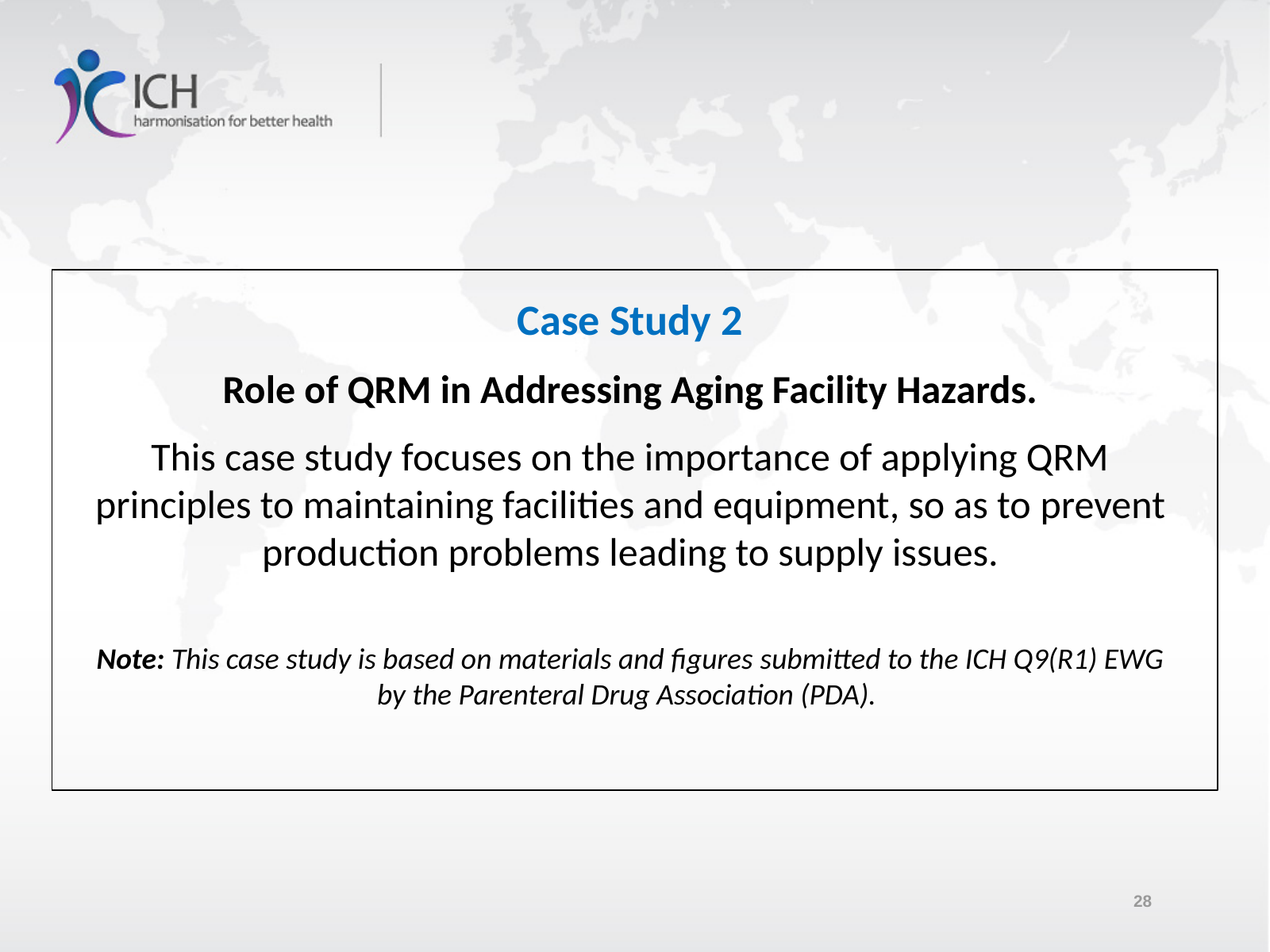

Case Study 2
Role of QRM in Addressing Aging Facility Hazards.
This case study focuses on the importance of applying QRM principles to maintaining facilities and equipment, so as to prevent production problems leading to supply issues.

Note: This case study is based on materials and figures submitted to the ICH Q9(R1) EWG by the Parenteral Drug Association (PDA).